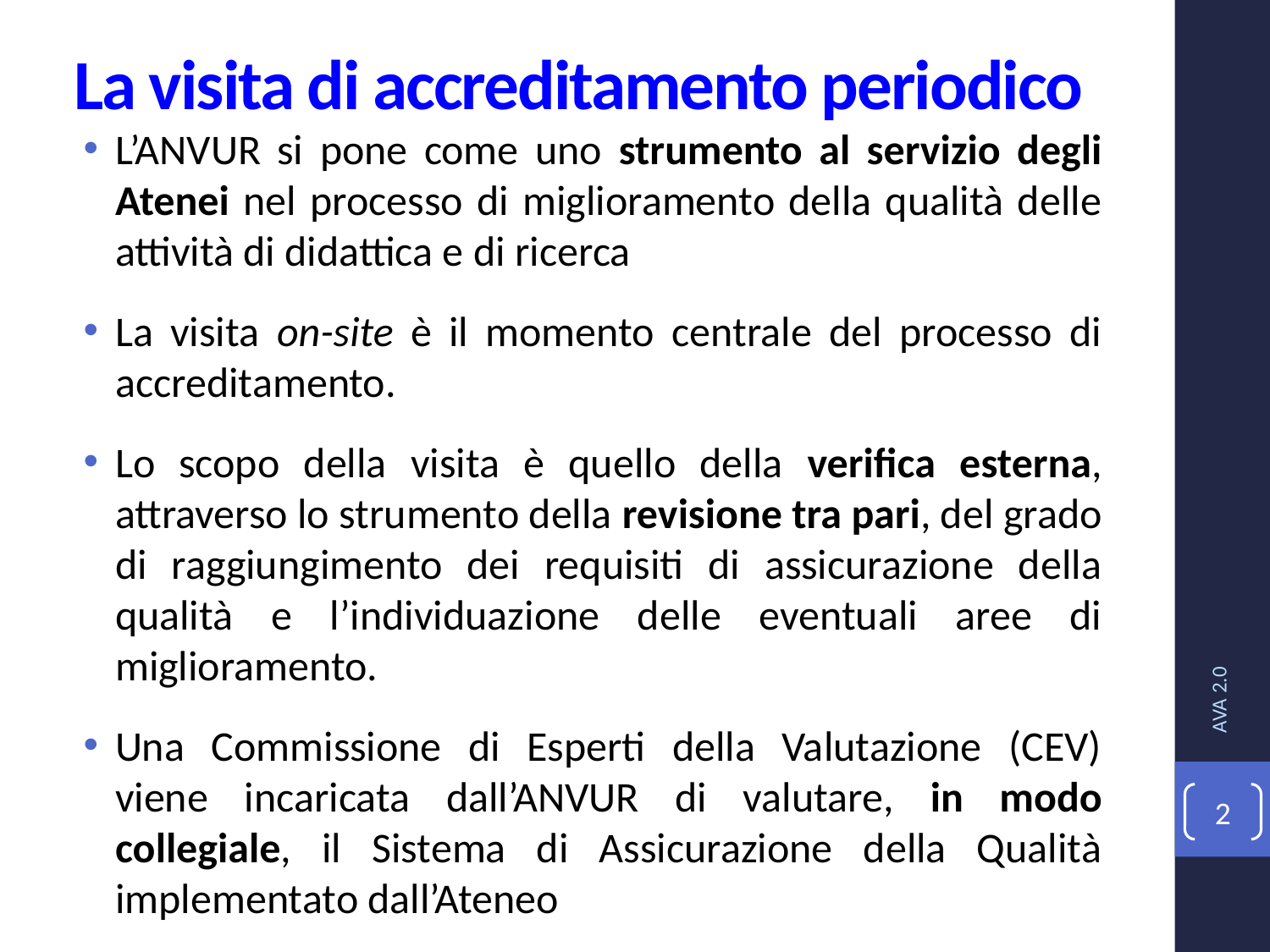

La visita di accreditamento periodico
L’ANVUR si pone come uno strumento al servizio degli Atenei nel processo di miglioramento della qualità delle attività di didattica e di ricerca
La visita on-site è il momento centrale del processo di accreditamento.
Lo scopo della visita è quello della verifica esterna, attraverso lo strumento della revisione tra pari, del grado di raggiungimento dei requisiti di assicurazione della qualità e l’individuazione delle eventuali aree di miglioramento.
Una Commissione di Esperti della Valutazione (CEV) viene incaricata dall’ANVUR di valutare, in modo collegiale, il Sistema di Assicurazione della Qualità implementato dall’Ateneo

AVA 2.0
2